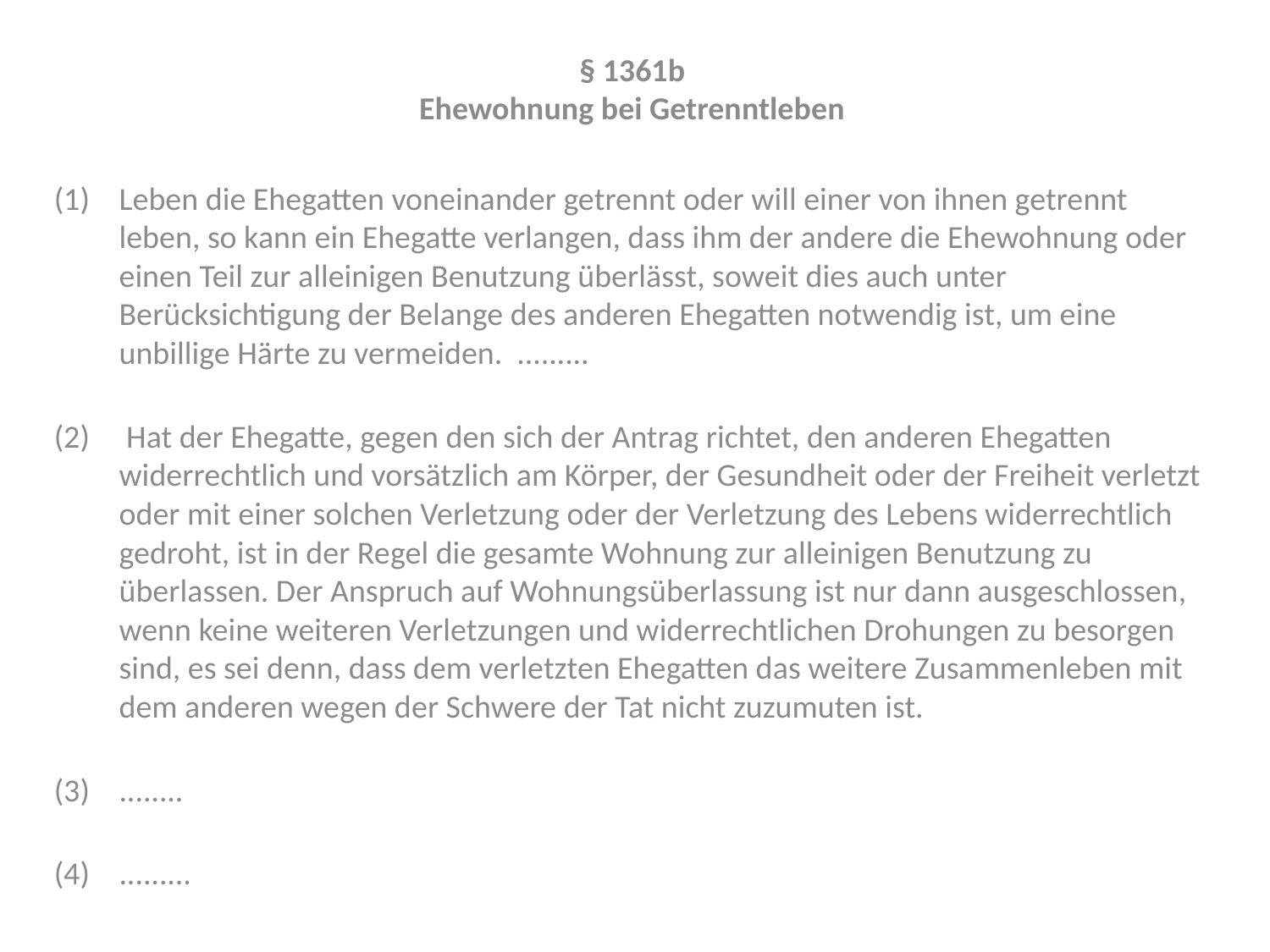

§ 1361b
Ehewohnung bei Getrenntleben

Leben die Ehegatten voneinander getrennt oder will einer von ihnen getrennt leben, so kann ein Ehegatte verlangen, dass ihm der andere die Ehewohnung oder einen Teil zur alleinigen Benutzung überlässt, soweit dies auch unter Berücksichtigung der Belange des anderen Ehegatten notwendig ist, um eine unbillige Härte zu vermeiden.  .........
 Hat der Ehegatte, gegen den sich der Antrag richtet, den anderen Ehegatten widerrechtlich und vorsätzlich am Körper, der Gesundheit oder der Freiheit verletzt oder mit einer solchen Verletzung oder der Verletzung des Lebens widerrechtlich gedroht, ist in der Regel die gesamte Wohnung zur alleinigen Benutzung zu überlassen. Der Anspruch auf Wohnungsüberlassung ist nur dann ausgeschlossen, wenn keine weiteren Verletzungen und widerrechtlichen Drohungen zu besorgen sind, es sei denn, dass dem verletzten Ehegatten das weitere Zusammenleben mit dem anderen wegen der Schwere der Tat nicht zuzumuten ist.
........
.........